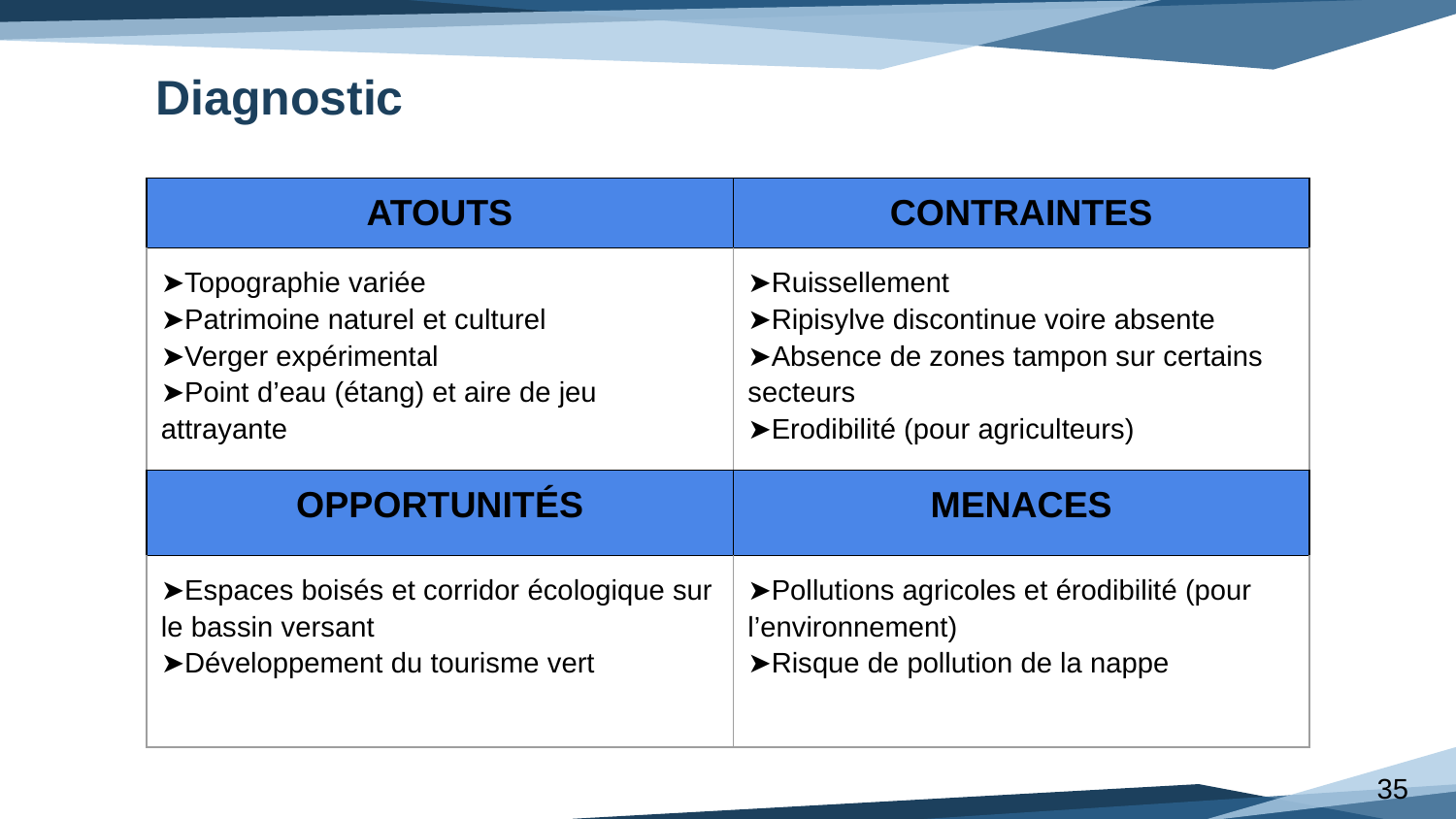

# Diagnostic
| ATOUTS | CONTRAINTES |
| --- | --- |
| ➤Topographie variée ➤Patrimoine naturel et culturel ➤Verger expérimental ➤Point d’eau (étang) et aire de jeu attrayante | ➤Ruissellement ➤Ripisylve discontinue voire absente ➤Absence de zones tampon sur certains secteurs ➤Erodibilité (pour agriculteurs) |
| OPPORTUNITÉS | MENACES |
| ➤Espaces boisés et corridor écologique sur le bassin versant ➤Développement du tourisme vert | ➤Pollutions agricoles et érodibilité (pour l’environnement) ➤Risque de pollution de la nappe |
35